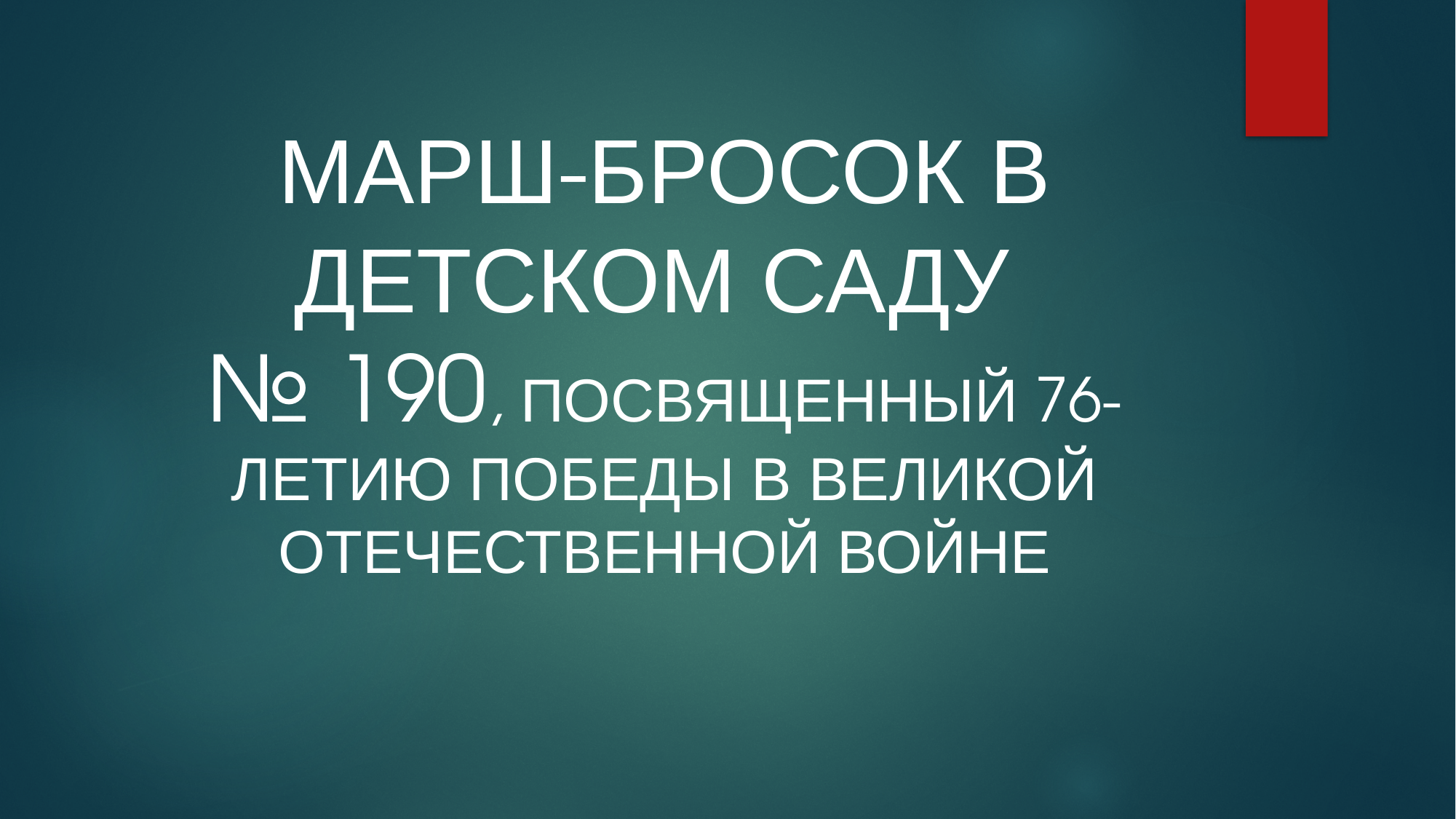

Марш-бросок в детском саду
№ 190, посвященный 76-летию победы в Великой Отечественной Войне
#